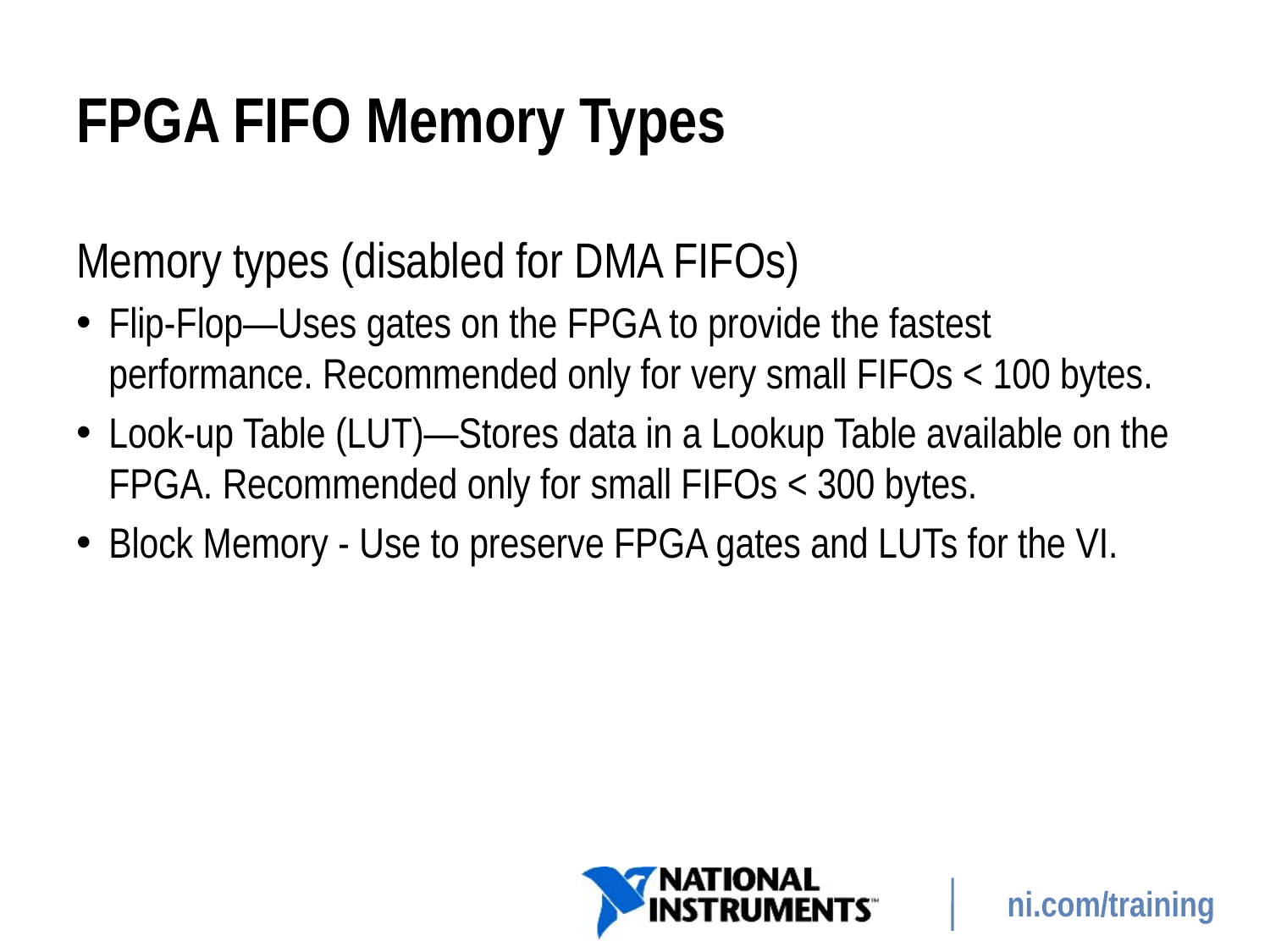

# FPGA FIFO Memory Types
Memory types (disabled for DMA FIFOs)
Flip-Flop—Uses gates on the FPGA to provide the fastest performance. Recommended only for very small FIFOs < 100 bytes.
Look-up Table (LUT)—Stores data in a Lookup Table available on the FPGA. Recommended only for small FIFOs < 300 bytes.
Block Memory - Use to preserve FPGA gates and LUTs for the VI.